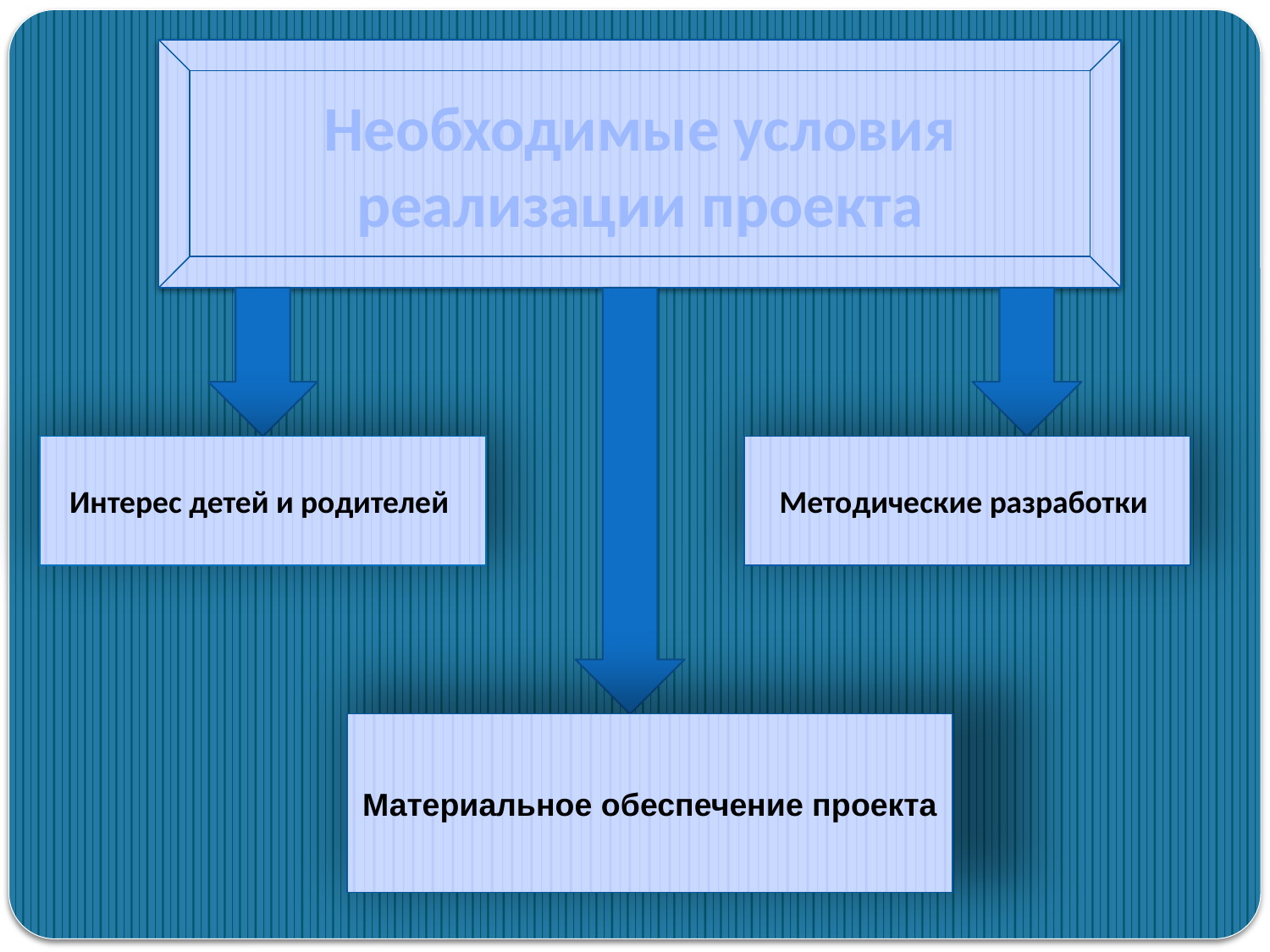

Необходимые условия реализации проекта

Интерес детей и родителей
Методические разработки
#
Материальное обеспечение проекта